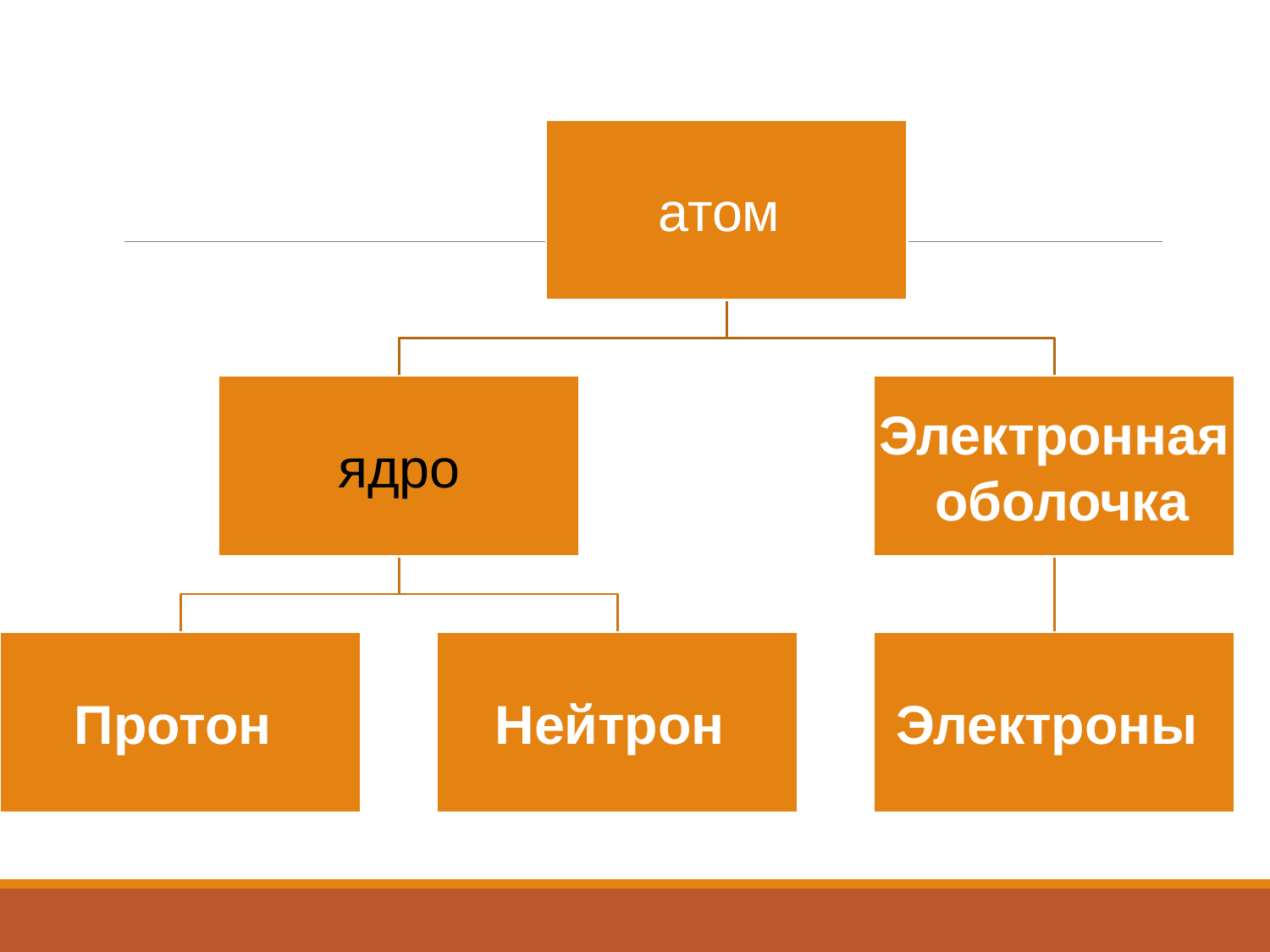

атом
ядро
Протон
Нейтрон
Электронная
 оболочка
Электроны